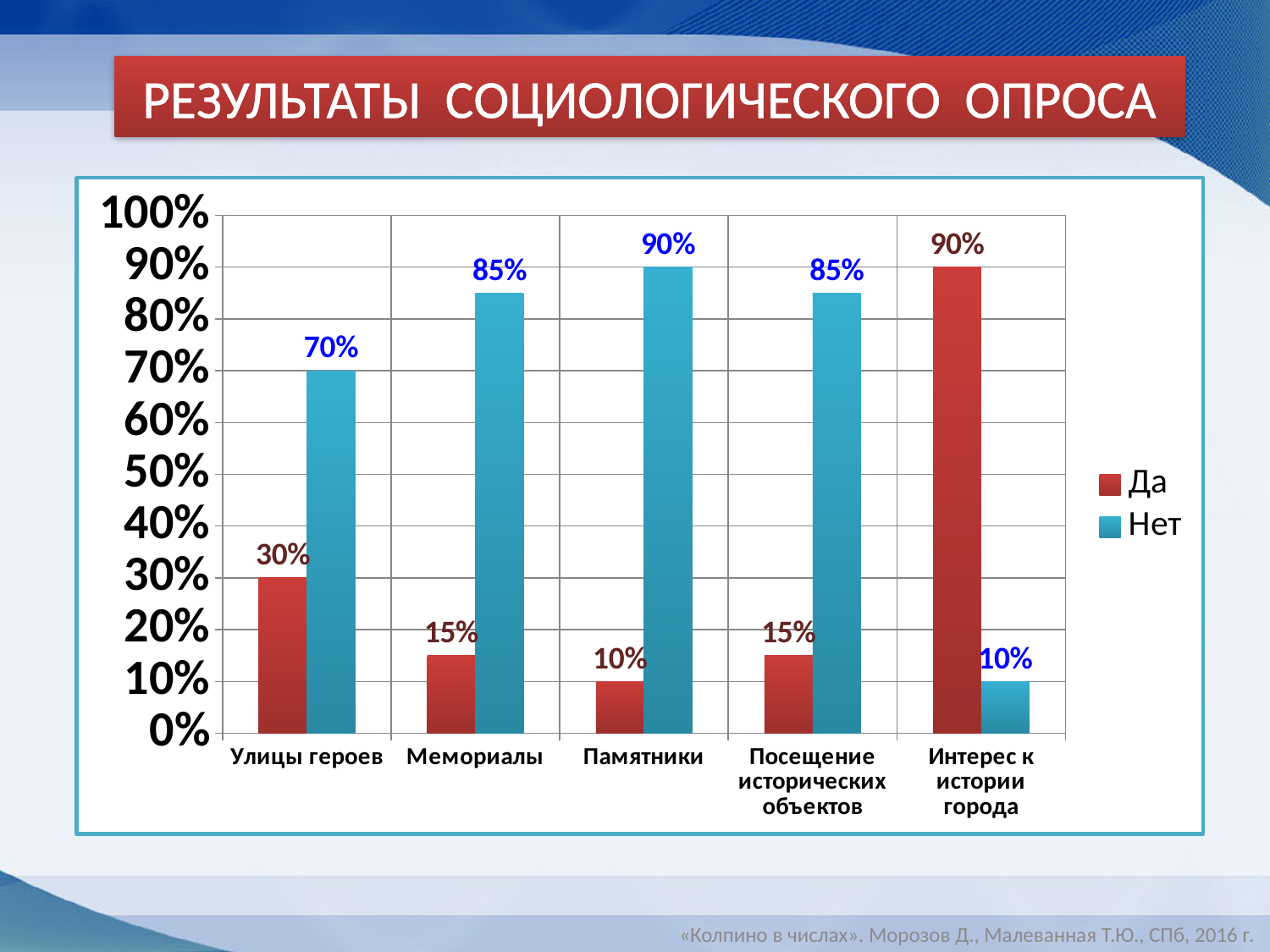

РЕЗУЛЬТАТЫ  СОЦИОЛОГИЧЕСКОГО  ОПРОСА

### Chart

| Category | Да | Нет |
|---|---|---|
| Улицы героев | 0.3000000000000003 | 0.7000000000000006 |
| Мемориалы | 0.15000000000000022 | 0.8500000000000006 |
| Памятники | 0.1 | 0.9 |
| Посещение исторических объектов | 0.15000000000000022 | 0.8500000000000006 |
| Интерес к истории города | 0.9 | 0.10000000000000002 |
«Колпино в числах». Морозов Д., Малеванная Т.Ю., СПб, 2016 г.